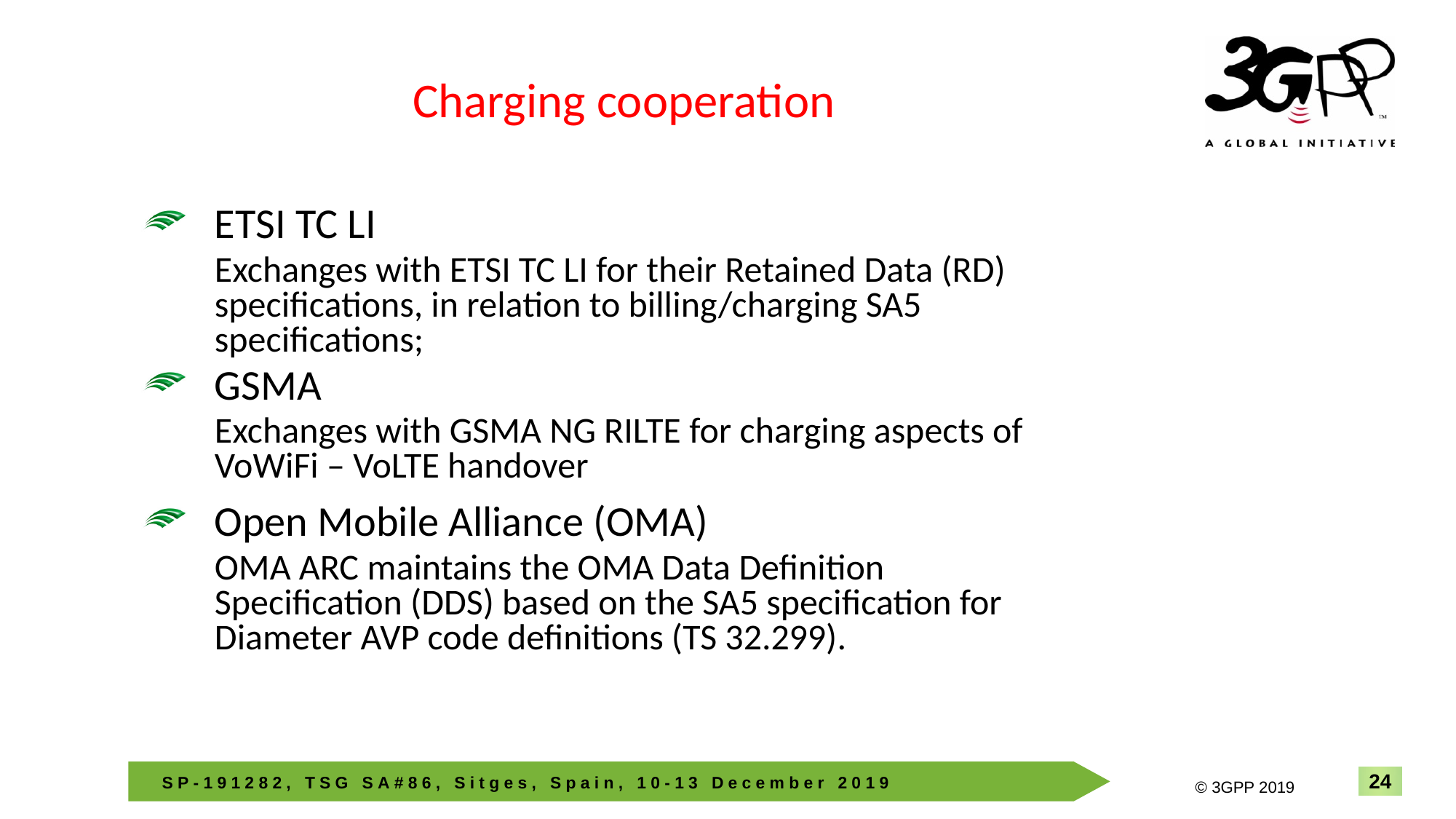

Charging cooperation

ETSI TC LI
Exchanges with ETSI TC LI for their Retained Data (RD) specifications, in relation to billing/charging SA5 specifications;
GSMA
Exchanges with GSMA NG RILTE for charging aspects of VoWiFi – VoLTE handover
Open Mobile Alliance (OMA)
OMA ARC maintains the OMA Data Definition Specification (DDS) based on the SA5 specification for Diameter AVP code definitions (TS 32.299).